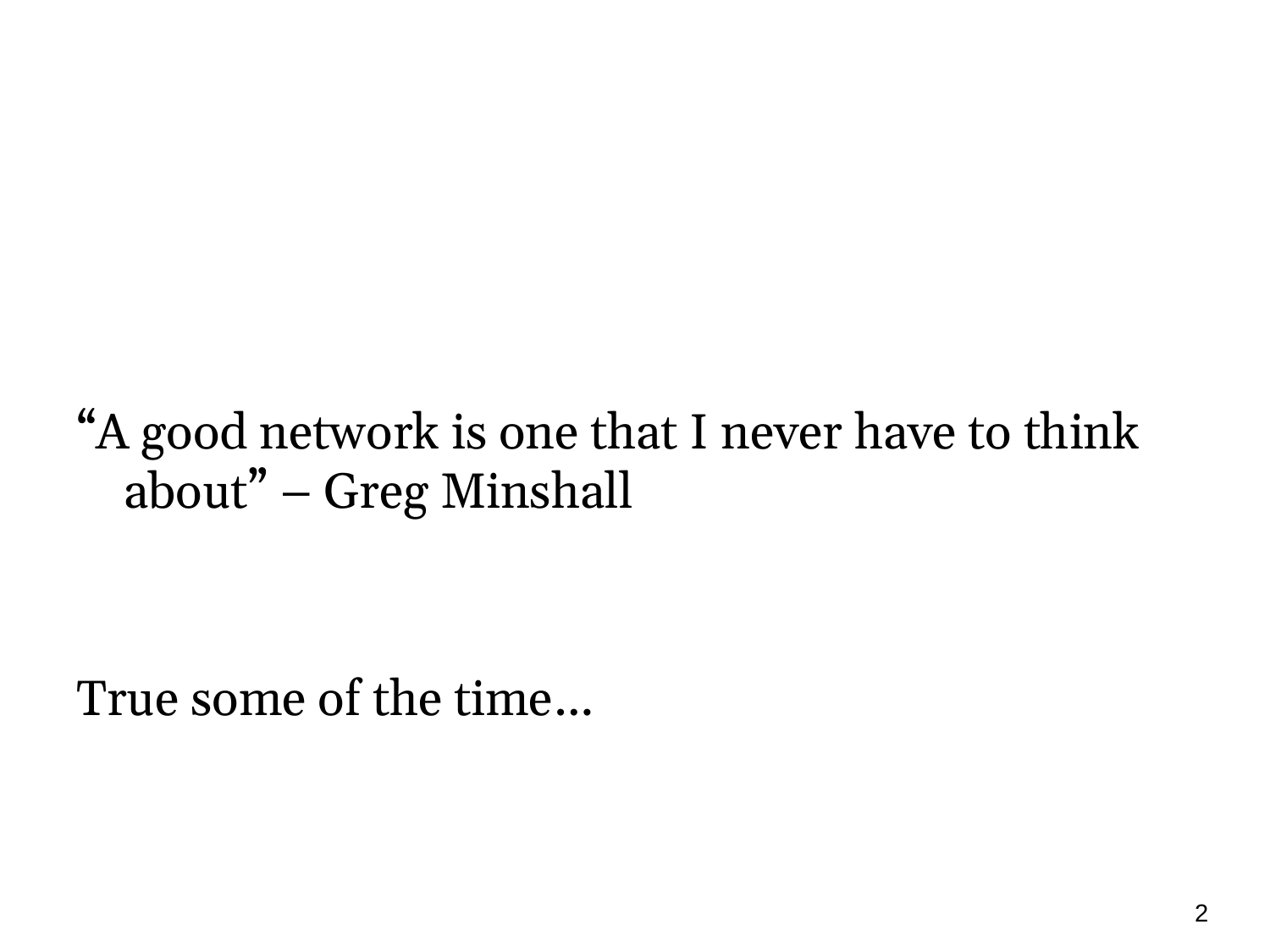

#

“A good network is one that I never have to think about” – Greg Minshall

True some of the time…
2